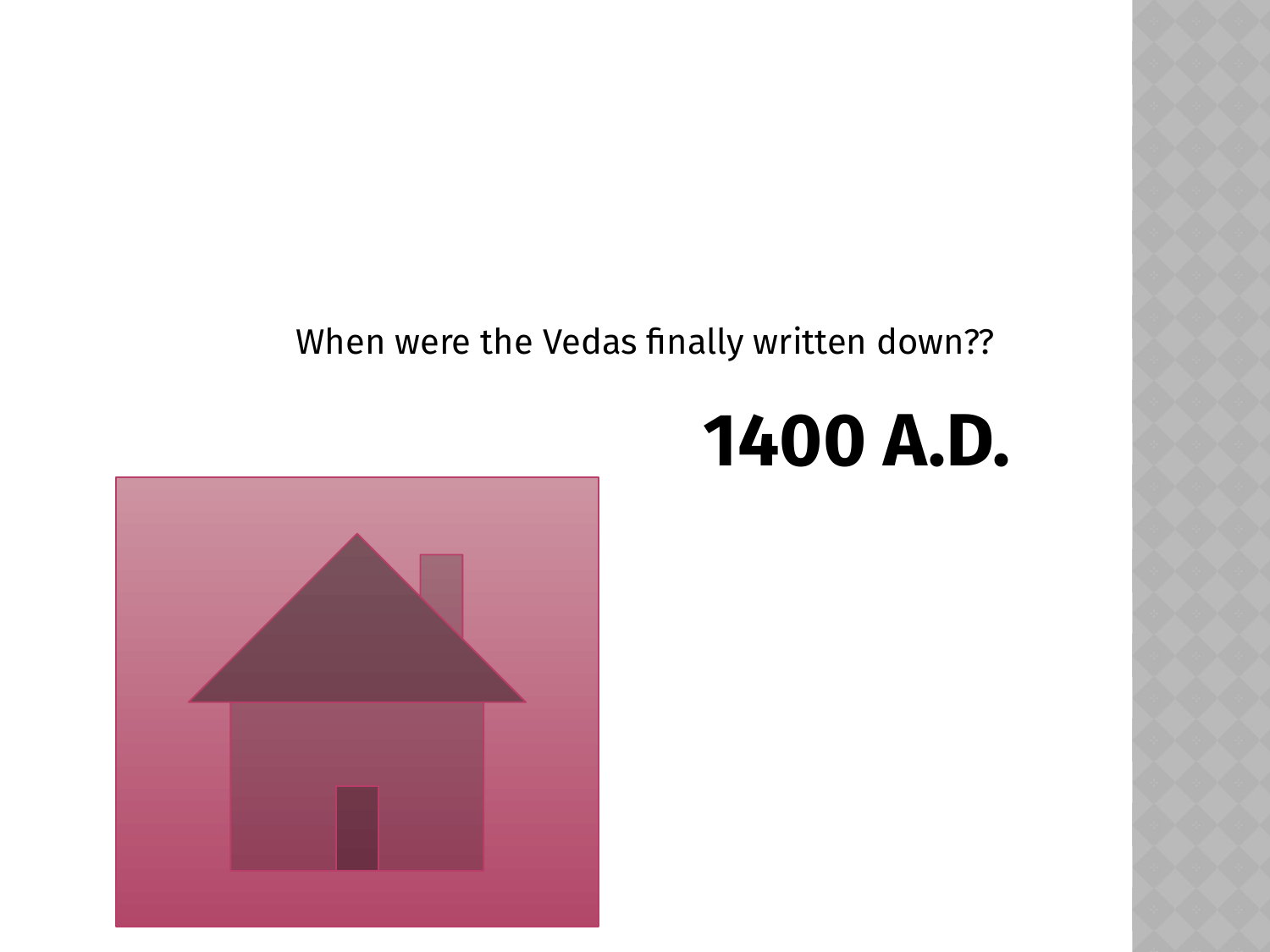

When were the Vedas finally written down??
# 1400 a.d.